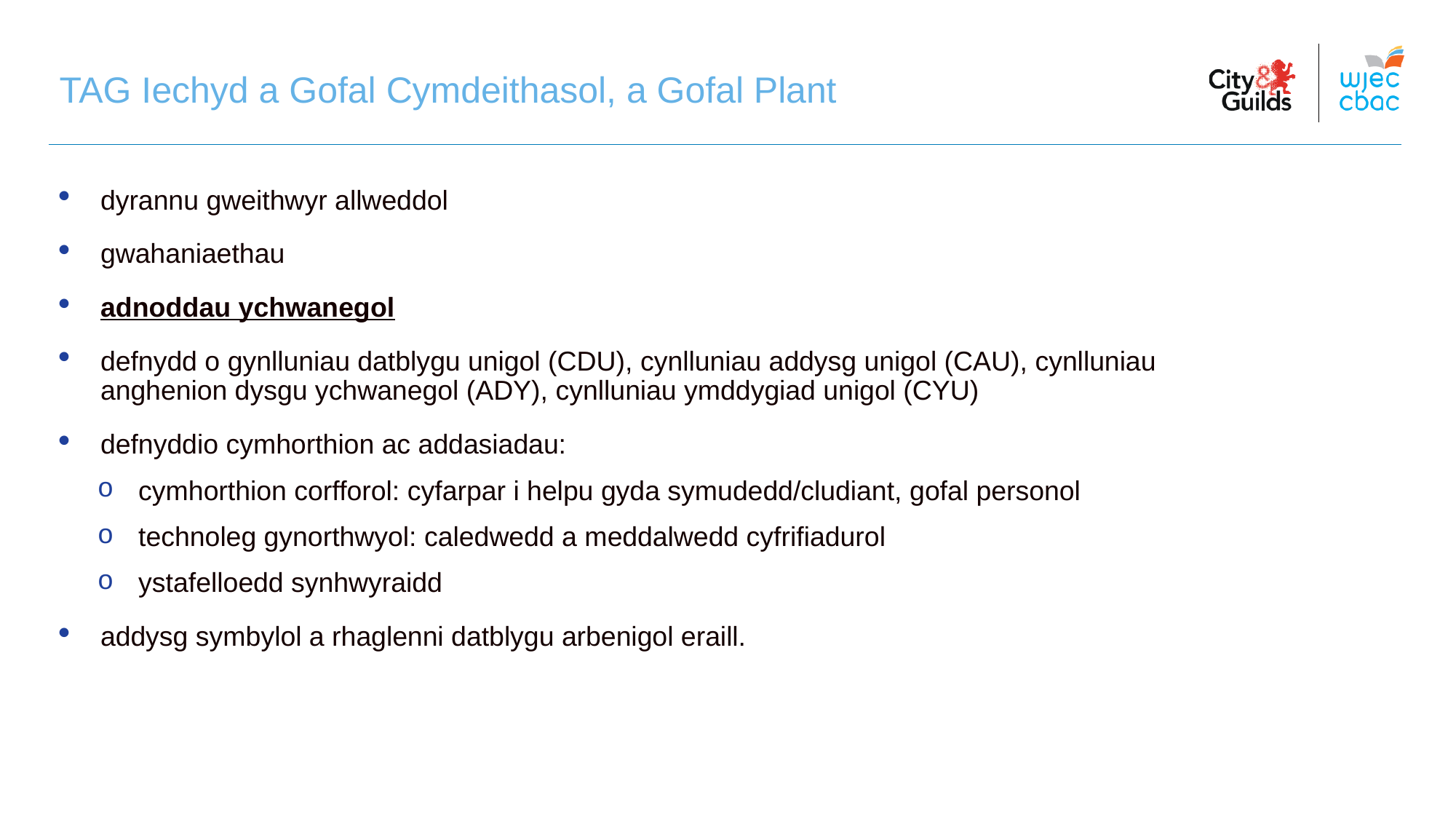

# TAG Iechyd a Gofal Cymdeithasol, a Gofal Plant
dyrannu gweithwyr allweddol
gwahaniaethau
adnoddau ychwanegol
defnydd o gynlluniau datblygu unigol (CDU), cynlluniau addysg unigol (CAU), cynlluniau anghenion dysgu ychwanegol (ADY), cynlluniau ymddygiad unigol (CYU)
defnyddio cymhorthion ac addasiadau:
cymhorthion corfforol: cyfarpar i helpu gyda symudedd/cludiant, gofal personol
technoleg gynorthwyol: caledwedd a meddalwedd cyfriﬁadurol
ystafelloedd synhwyraidd
addysg symbylol a rhaglenni datblygu arbenigol eraill.